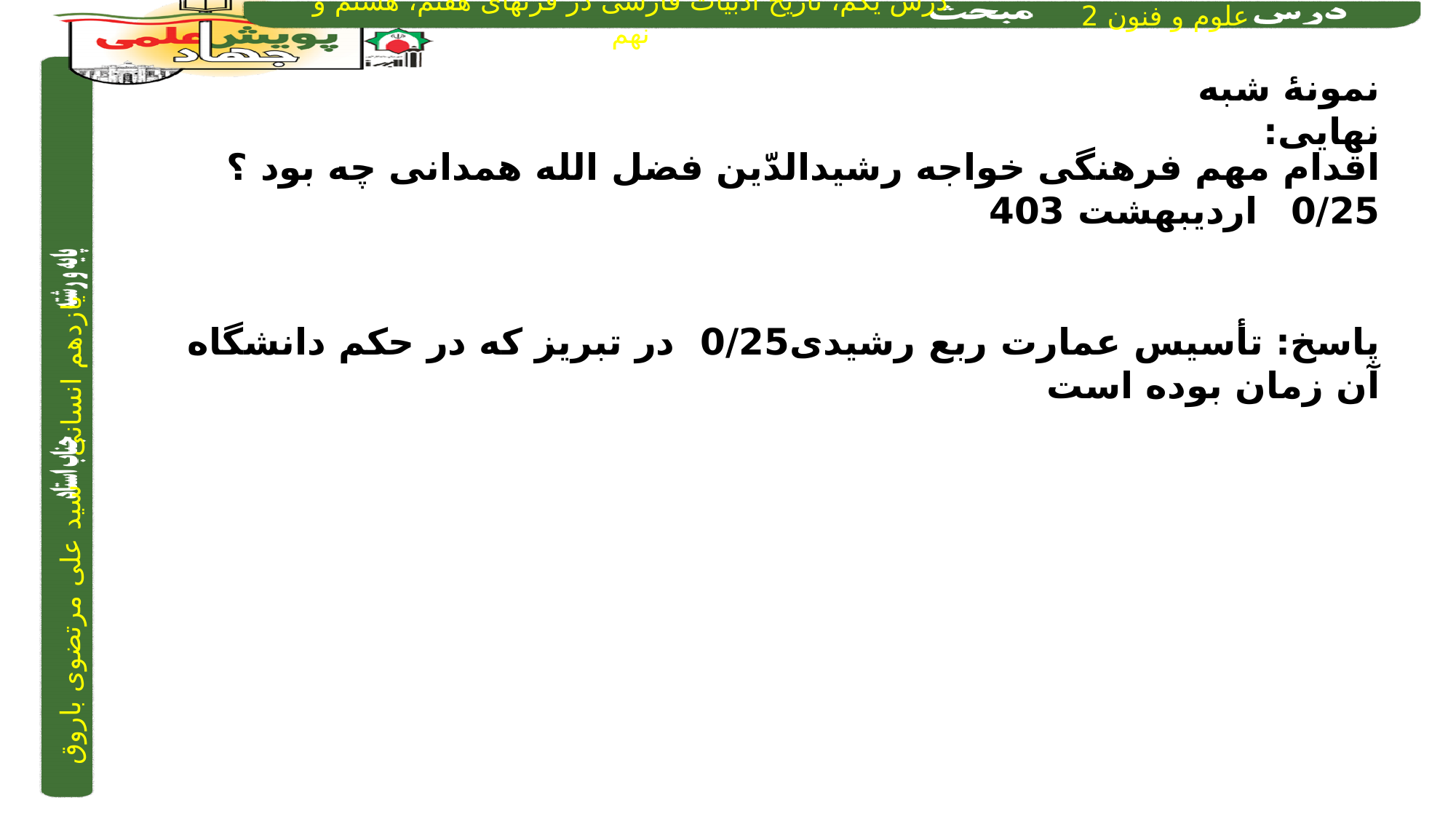

نمونۀ شبه نهایی:
اقدام مهم فرهنگی خواجه رشیدالدّین فضل الله همدانی چه بود ؟ 0/25		 اردیبهشت 403

پاسخ: تأسیس عمارت ربع رشیدی0/25  در تبریز که در حکم دانشگاه آن زمان بوده است